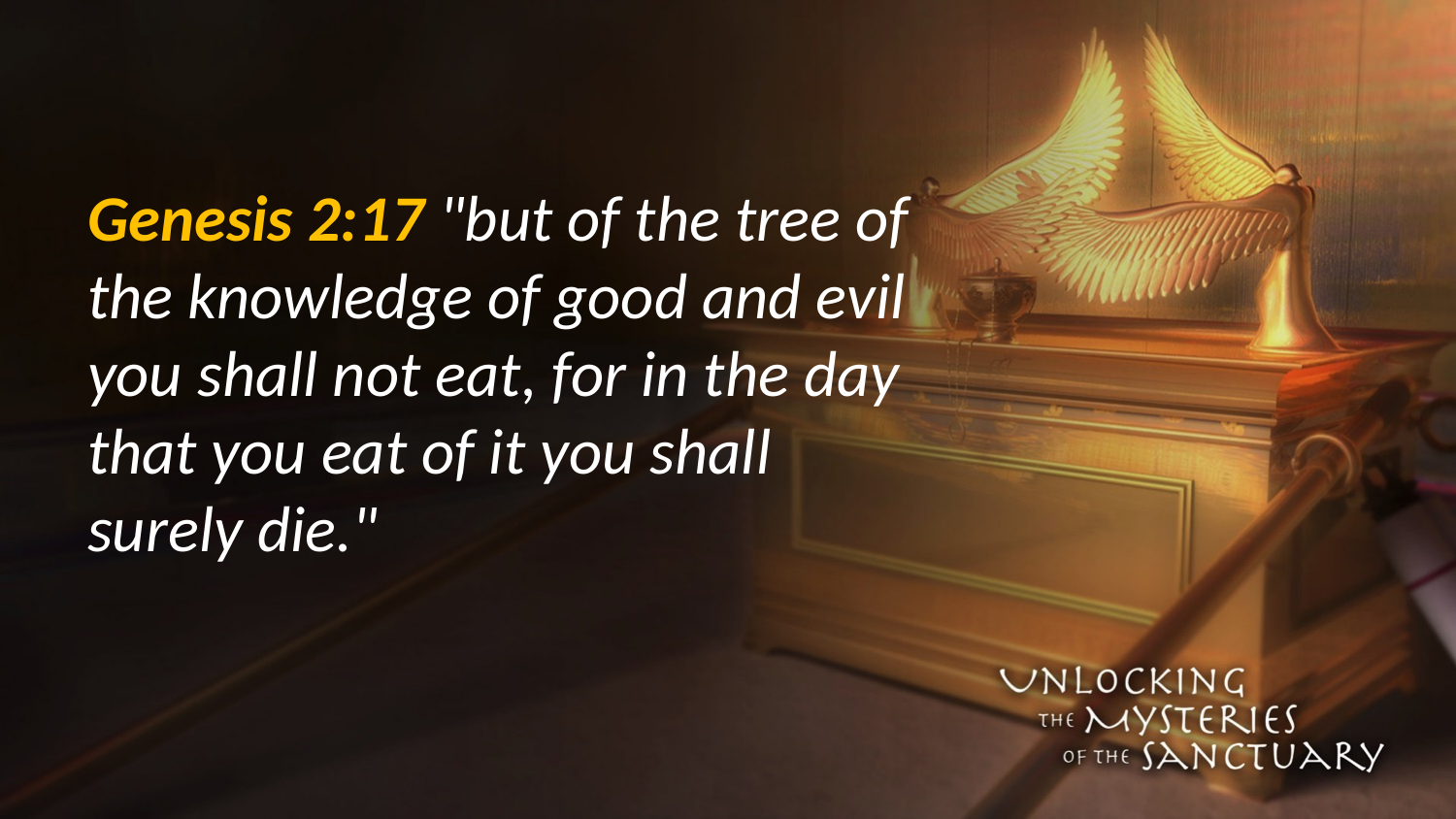

#
Genesis 2:17 "but of the tree of the knowledge of good and evil you shall not eat, for in the day that you eat of it you shall surely die."